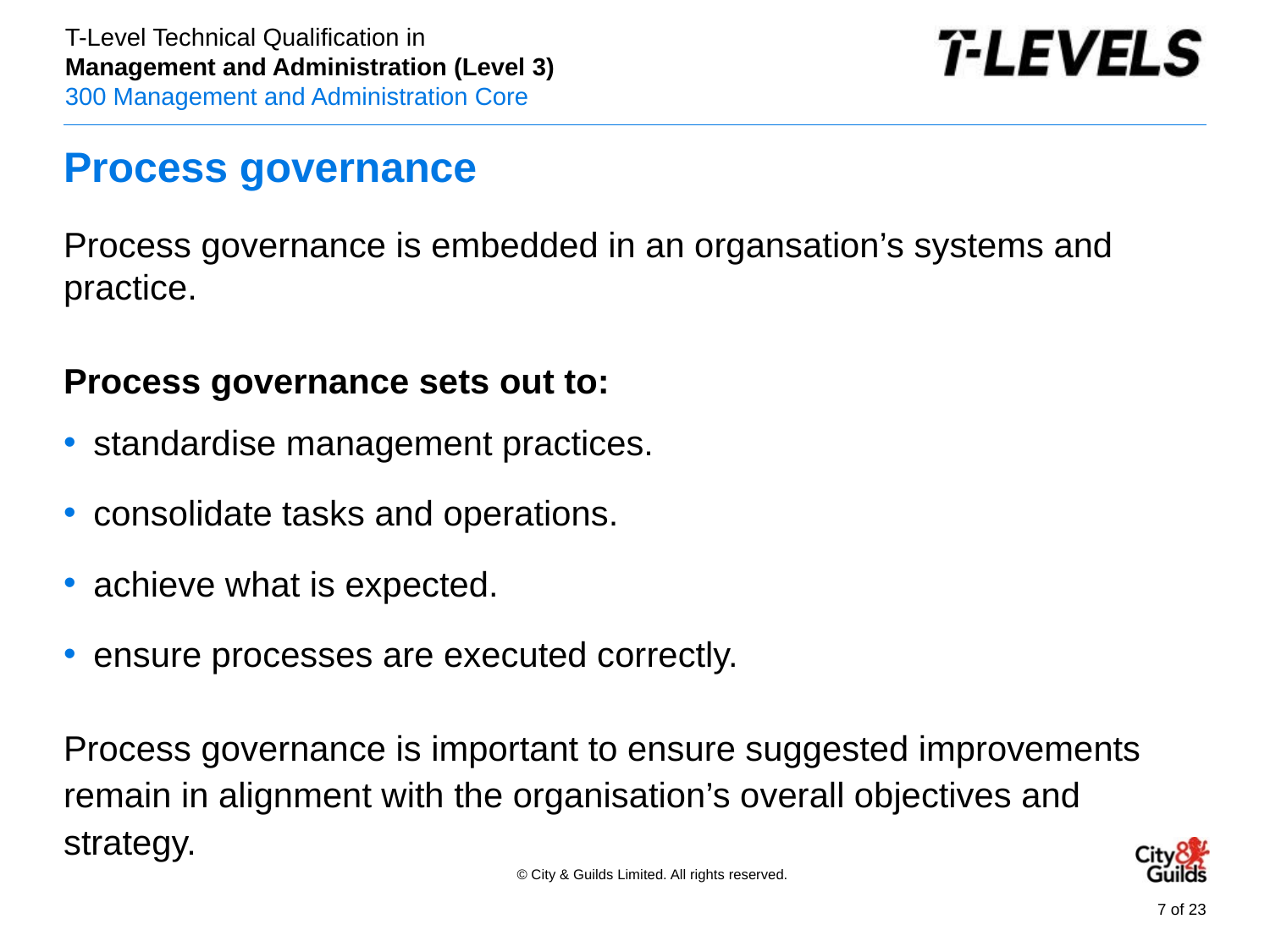

# Process governance
Process governance is embedded in an organsation’s systems and practice.

Process governance sets out to:
standardise management practices.
consolidate tasks and operations.
achieve what is expected.
ensure processes are executed correctly.

Process governance is important to ensure suggested improvements remain in alignment with the organisation’s overall objectives and strategy.